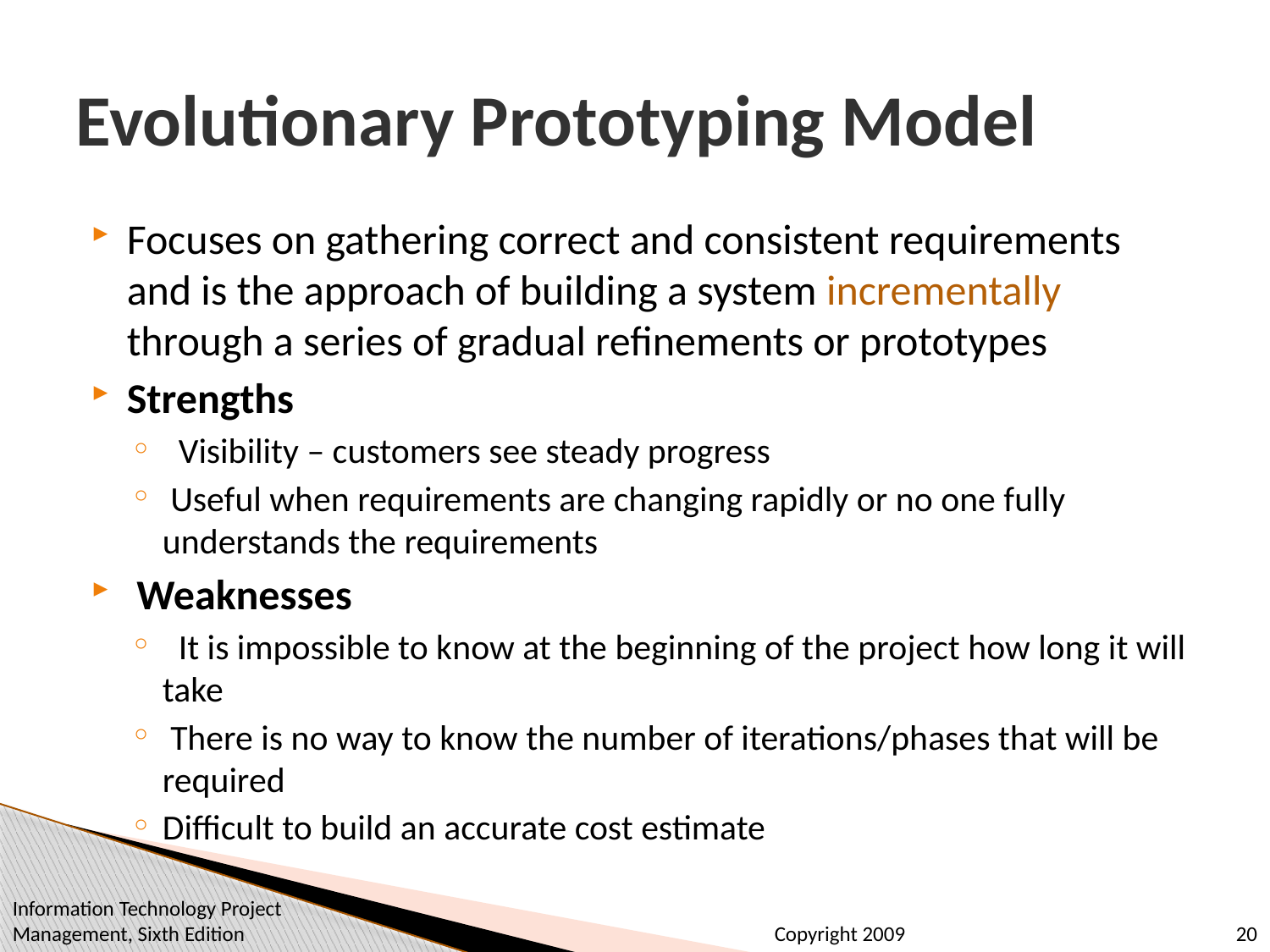

# Evolutionary Prototyping Model
Focuses on gathering correct and consistent requirements and is the approach of building a system incrementally through a series of gradual refinements or prototypes
Strengths
  Visibility – customers see steady progress
 Useful when requirements are changing rapidly or no one fully understands the requirements
 Weaknesses
  It is impossible to know at the beginning of the project how long it will take
 There is no way to know the number of iterations/phases that will be required
Difficult to build an accurate cost estimate
Information Technology Project Management, Sixth Edition
20